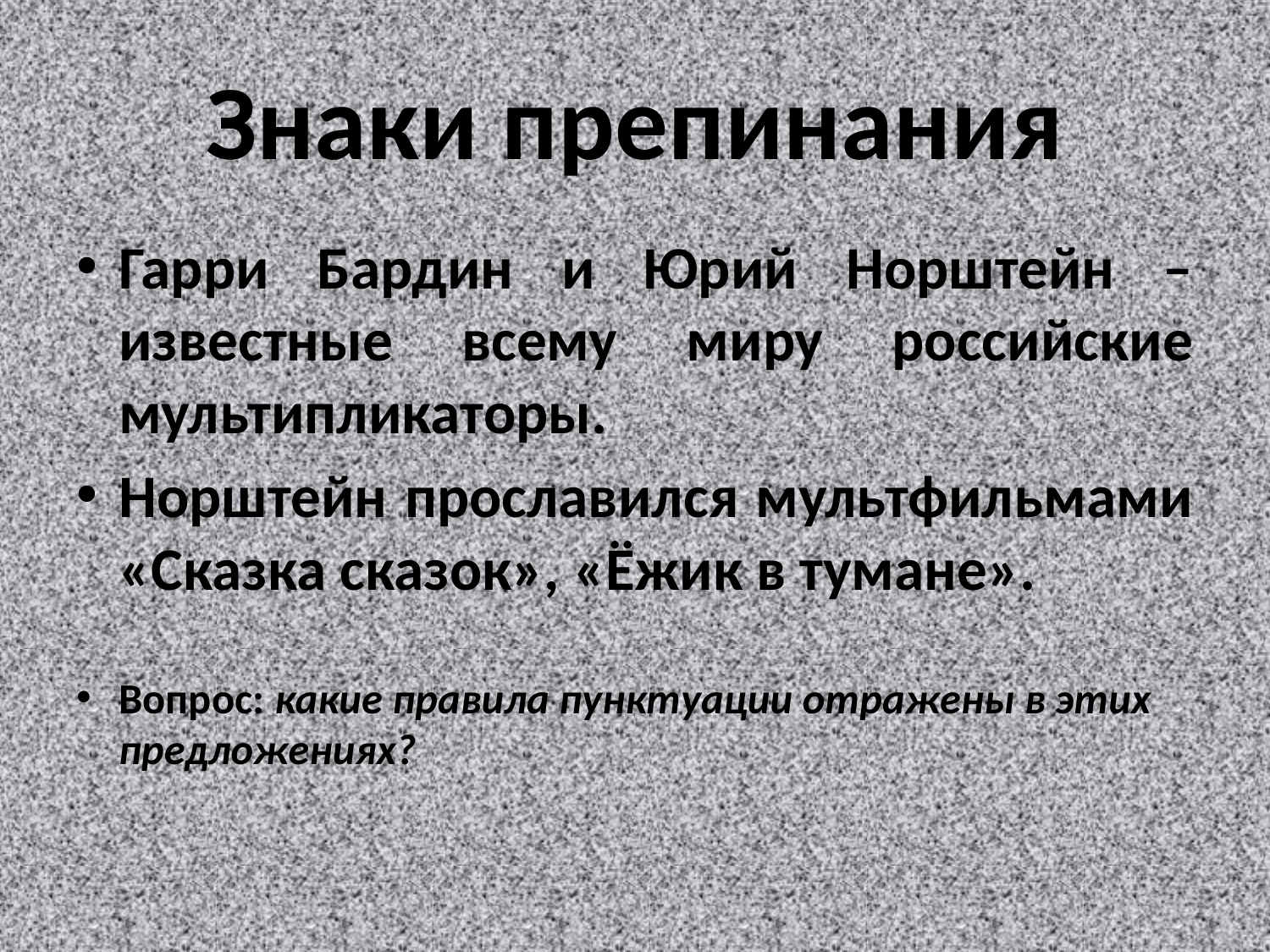

# Знаки препинания
Гарри Бардин и Юрий Норштейн – известные всему миру российские мультипликаторы.
Норштейн прославился мультфильмами «Сказка сказок», «Ёжик в тумане».

Вопрос: какие правила пунктуации отражены в этих предложениях?